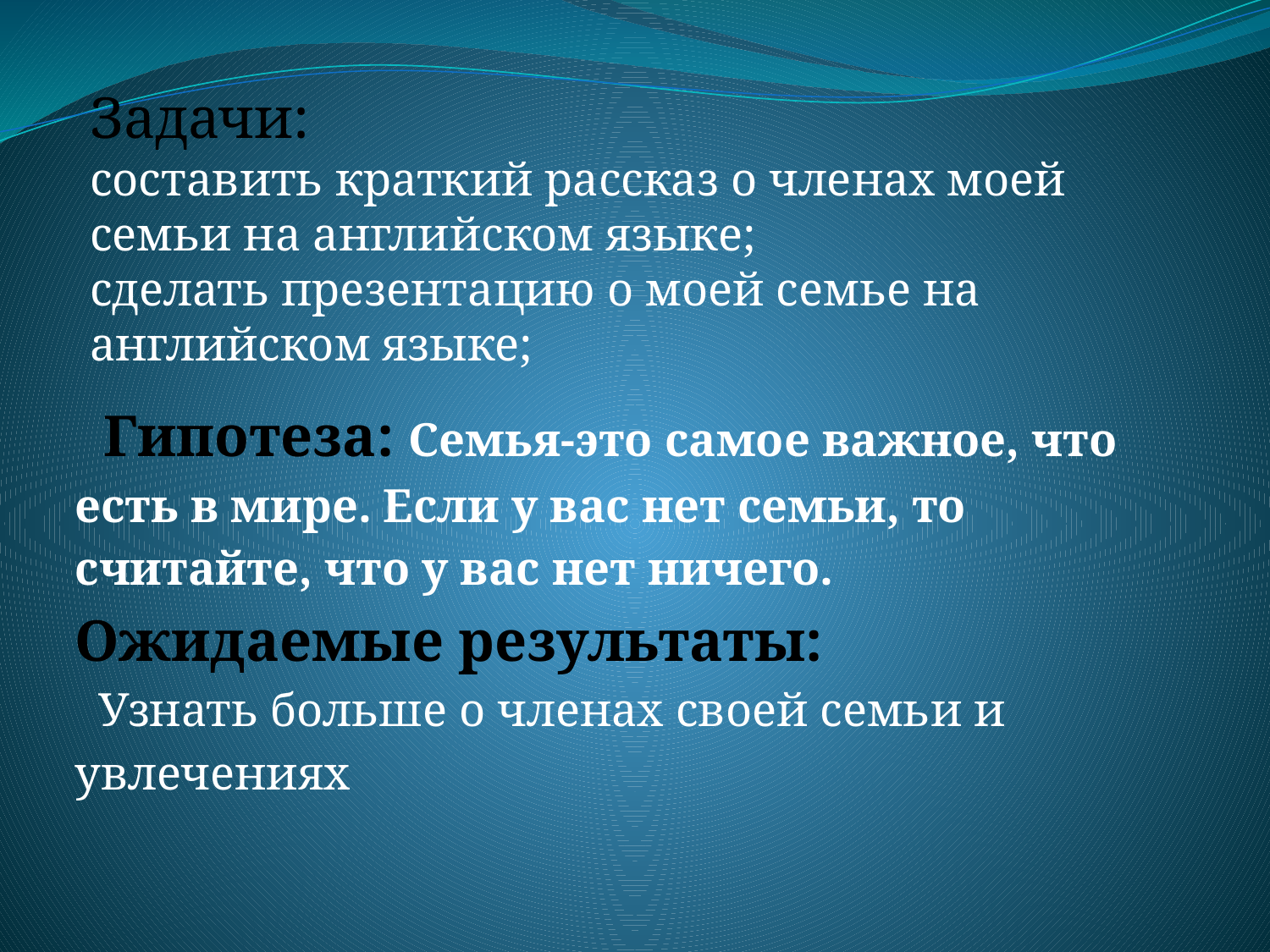

Задачи:
составить краткий рассказ о членах моей семьи на английском языке;
сделать презентацию о моей семье на английском языке;
# Гипотеза: Семья-это самое важное, что есть в мире. Если у вас нет семьи, то считайте, что у вас нет ничего. Ожидаемые результаты: Узнать больше о членах своей семьи и увлечениях